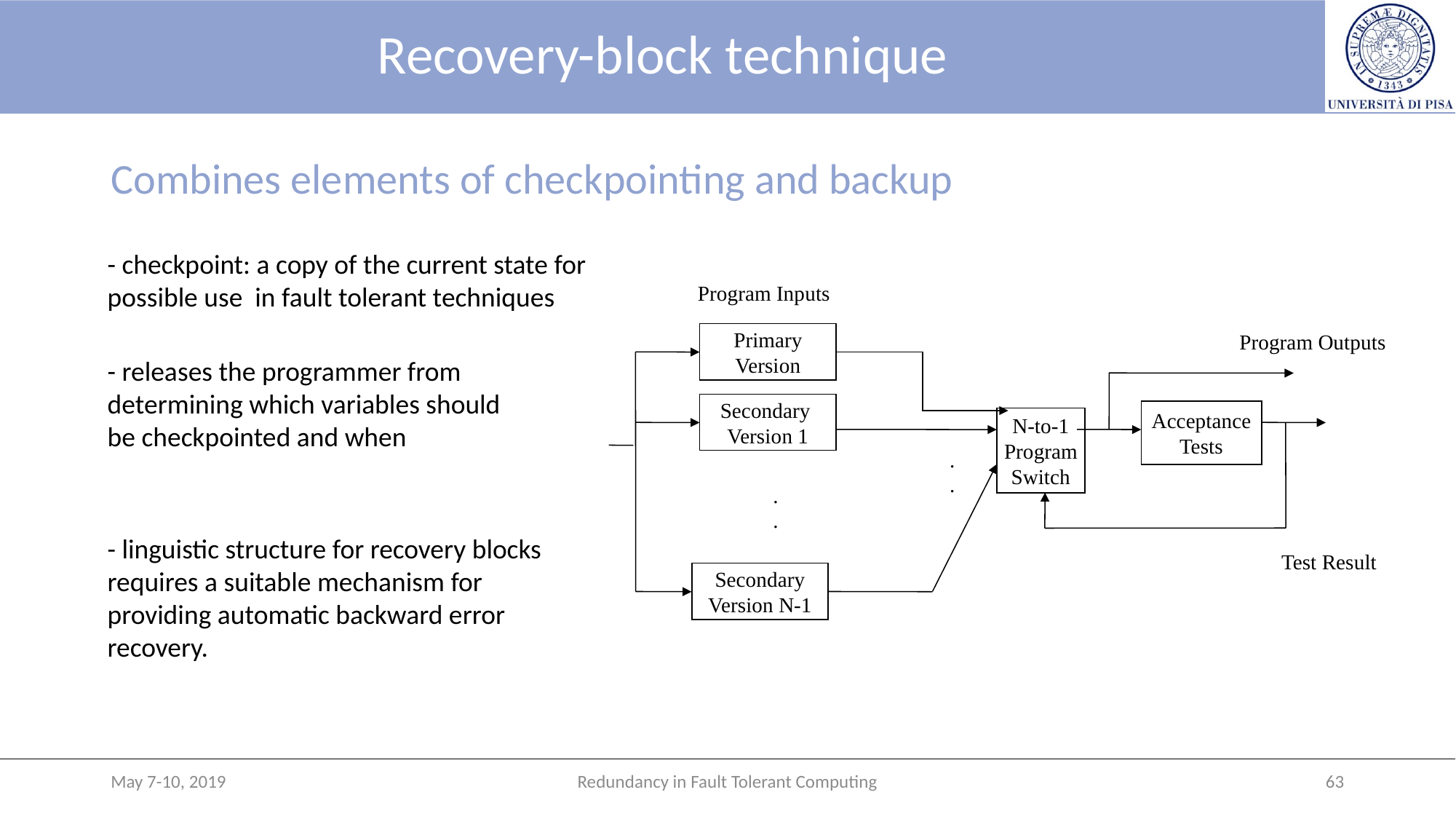

# Recovery-block technique
Combines elements of checkpointing and backup
- checkpoint: a copy of the current state for possible use  in fault tolerant techniques

- releases the programmer from determining which variables should
be checkpointed and when

- linguistic structure for recovery blocks requires a suitable mechanism for providing automatic backward error recovery.
Program Inputs
Program Outputs
Primary
Version

Secondary
Version 1
Acceptance
Tests
N-to-1
Program
Switch

.
.

.
.

Test Result
Secondary
Version N-1

May 7-10, 2019
Redundancy in Fault Tolerant Computing
63